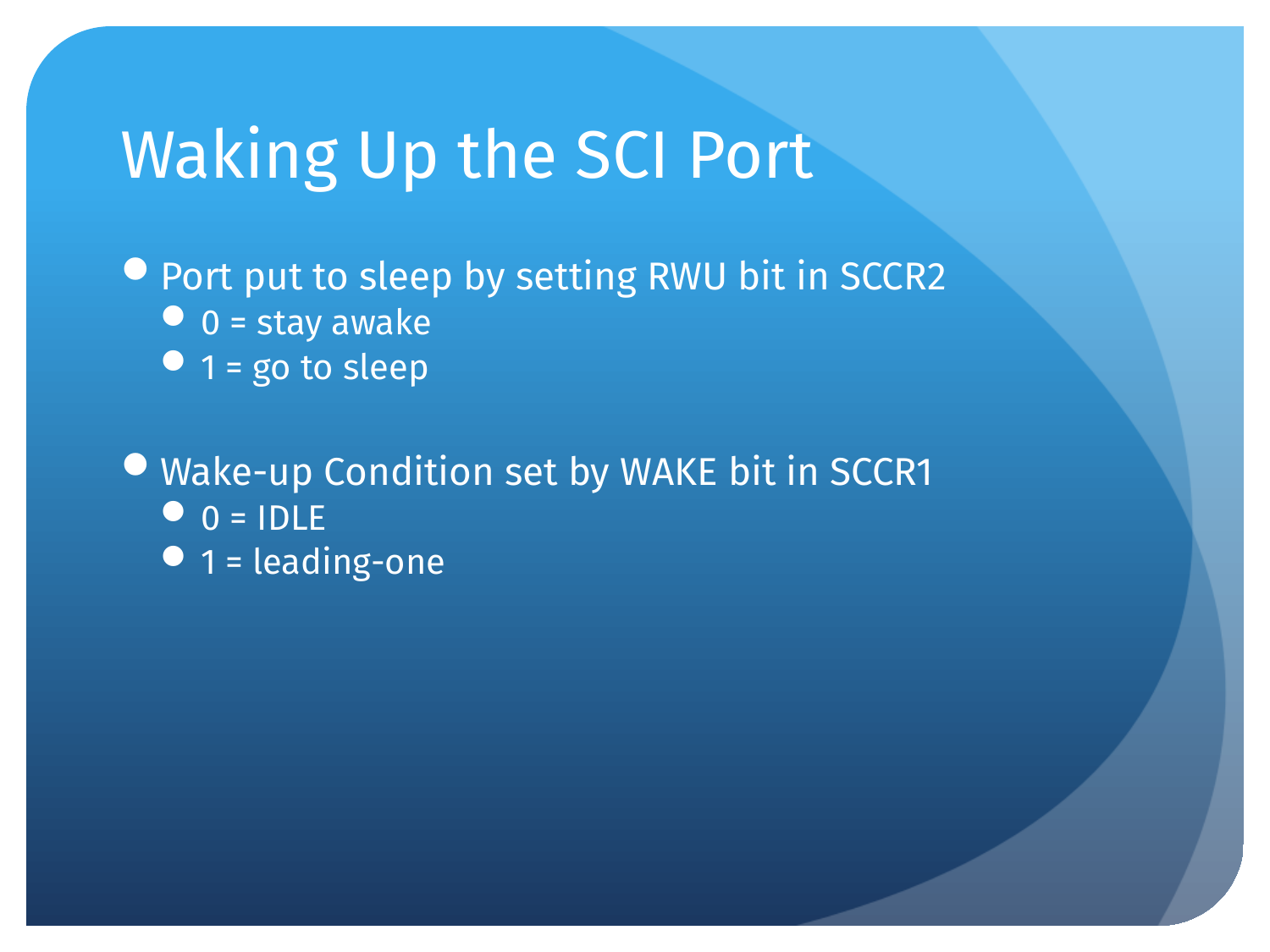

# Waking Up the SCI Port
Port put to sleep by setting RWU bit in SCCR2
0 = stay awake
1 = go to sleep
Wake-up Condition set by WAKE bit in SCCR1
0 = IDLE
1 = leading-one